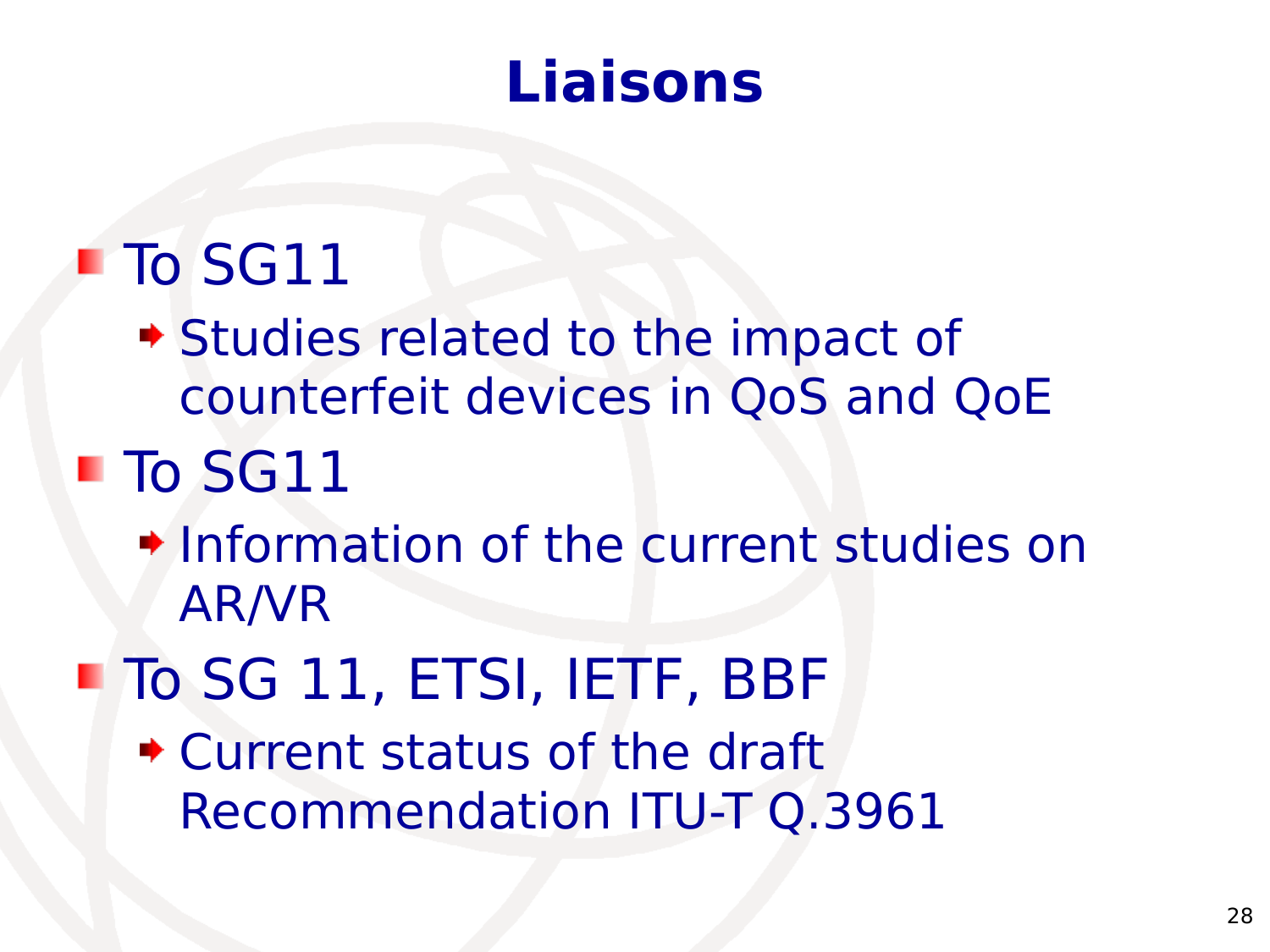

# Liaisons
To SG11
Studies related to the impact of counterfeit devices in QoS and QoE
To SG11
Information of the current studies on AR/VR
To SG 11, ETSI, IETF, BBF
Current status of the draft Recommendation ITU-T Q.3961

28